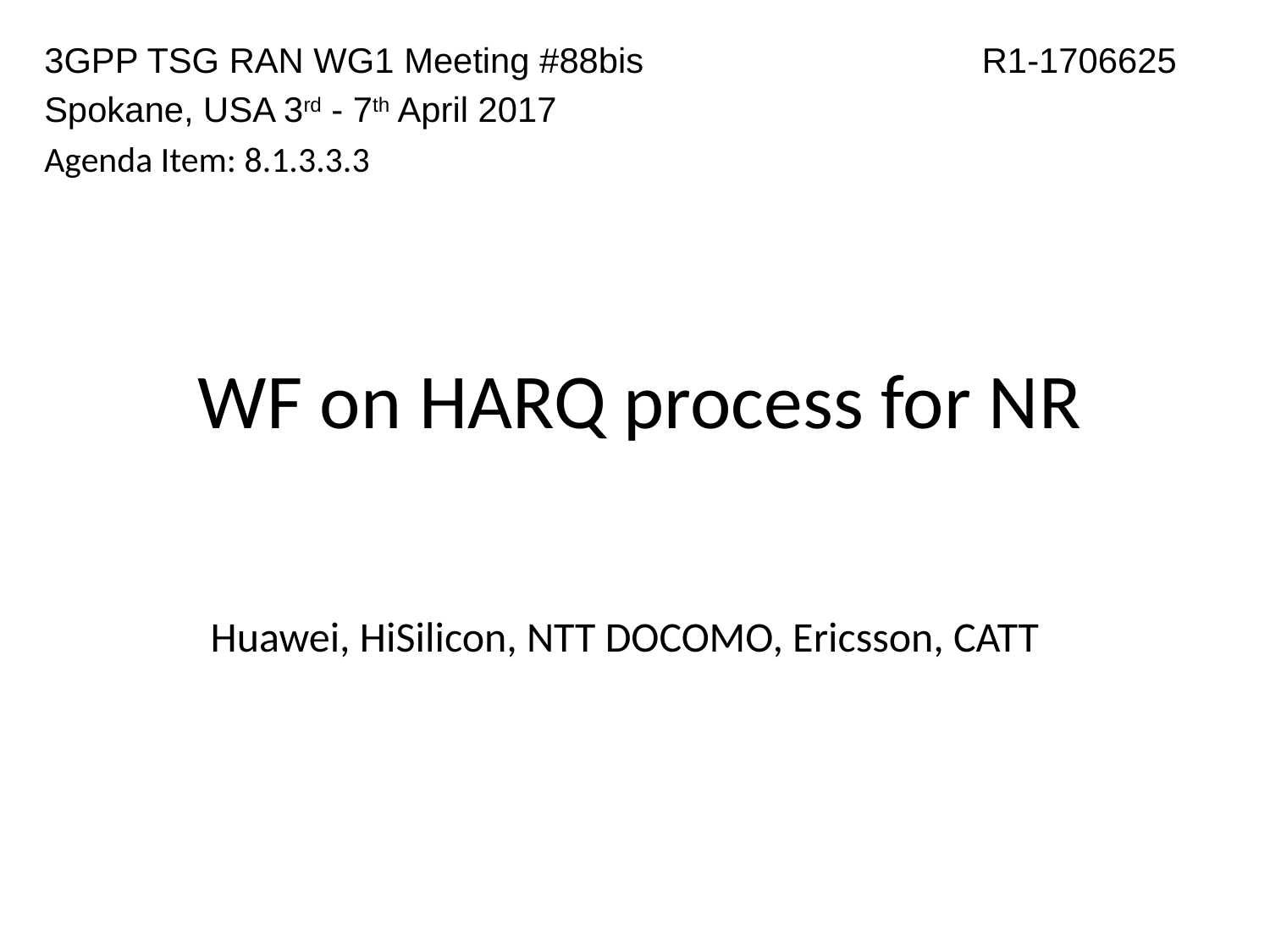

3GPP TSG RAN WG1 Meeting #88bis            		     R1-1706625
Spokane, USA 3rd - 7th April 2017
Agenda Item: 8.1.3.3.3
# WF on HARQ process for NR

Huawei, HiSilicon, NTT DOCOMO, Ericsson, CATT